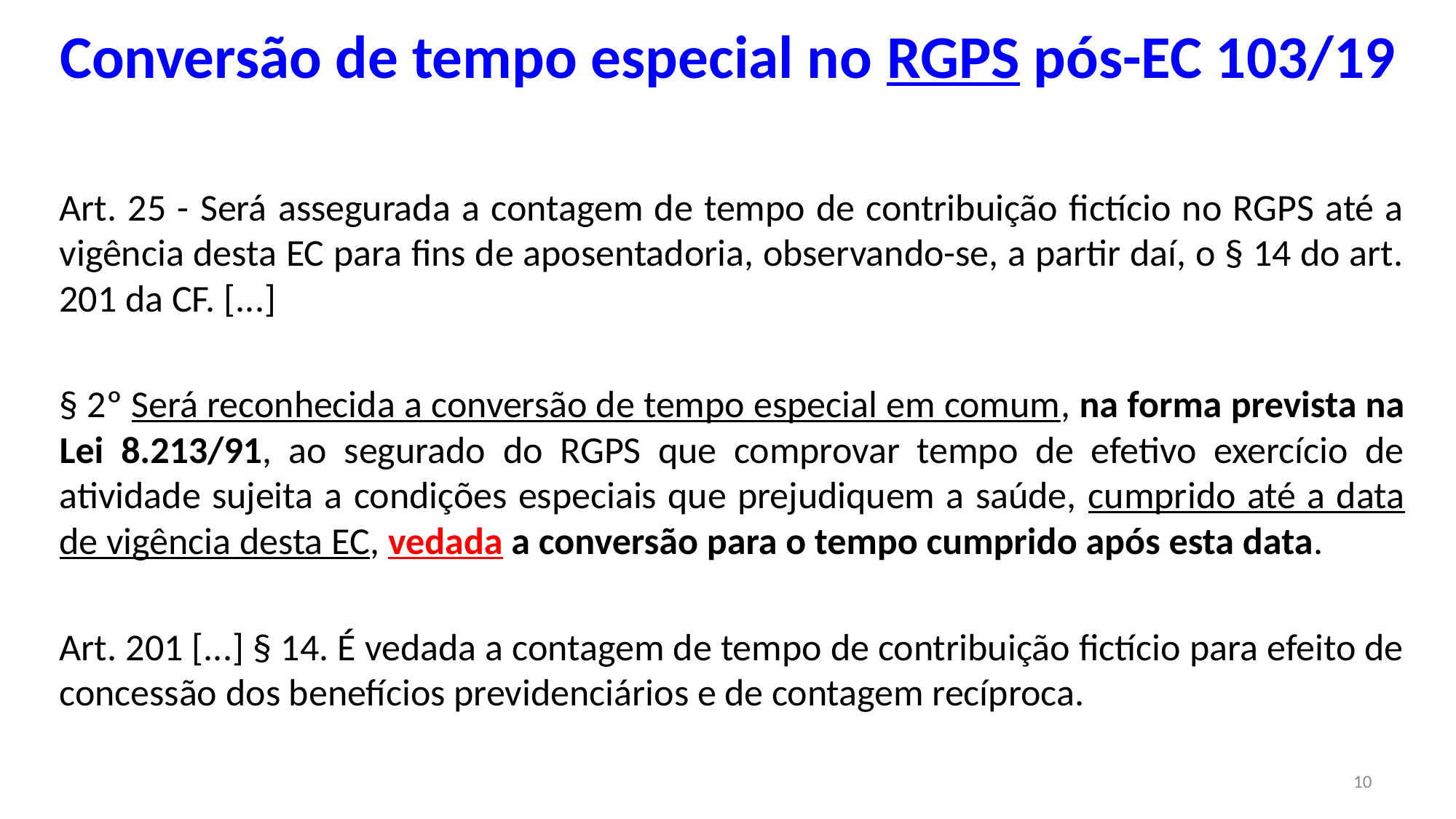

# Conversão de tempo especial no RGPS pós-EC 103/19
Art. 25 - Será assegurada a contagem de tempo de contribuição fictício no RGPS até a vigência desta EC para fins de aposentadoria, observando-se, a partir daí, o § 14 do art. 201 da CF. [...]

§ 2º Será reconhecida a conversão de tempo especial em comum, na forma prevista na Lei 8.213/91, ao segurado do RGPS que comprovar tempo de efetivo exercício de atividade sujeita a condições especiais que prejudiquem a saúde, cumprido até a data de vigência desta EC, vedada a conversão para o tempo cumprido após esta data.

Art. 201 [...] § 14. É vedada a contagem de tempo de contribuição fictício para efeito de concessão dos benefícios previdenciários e de contagem recíproca.
10